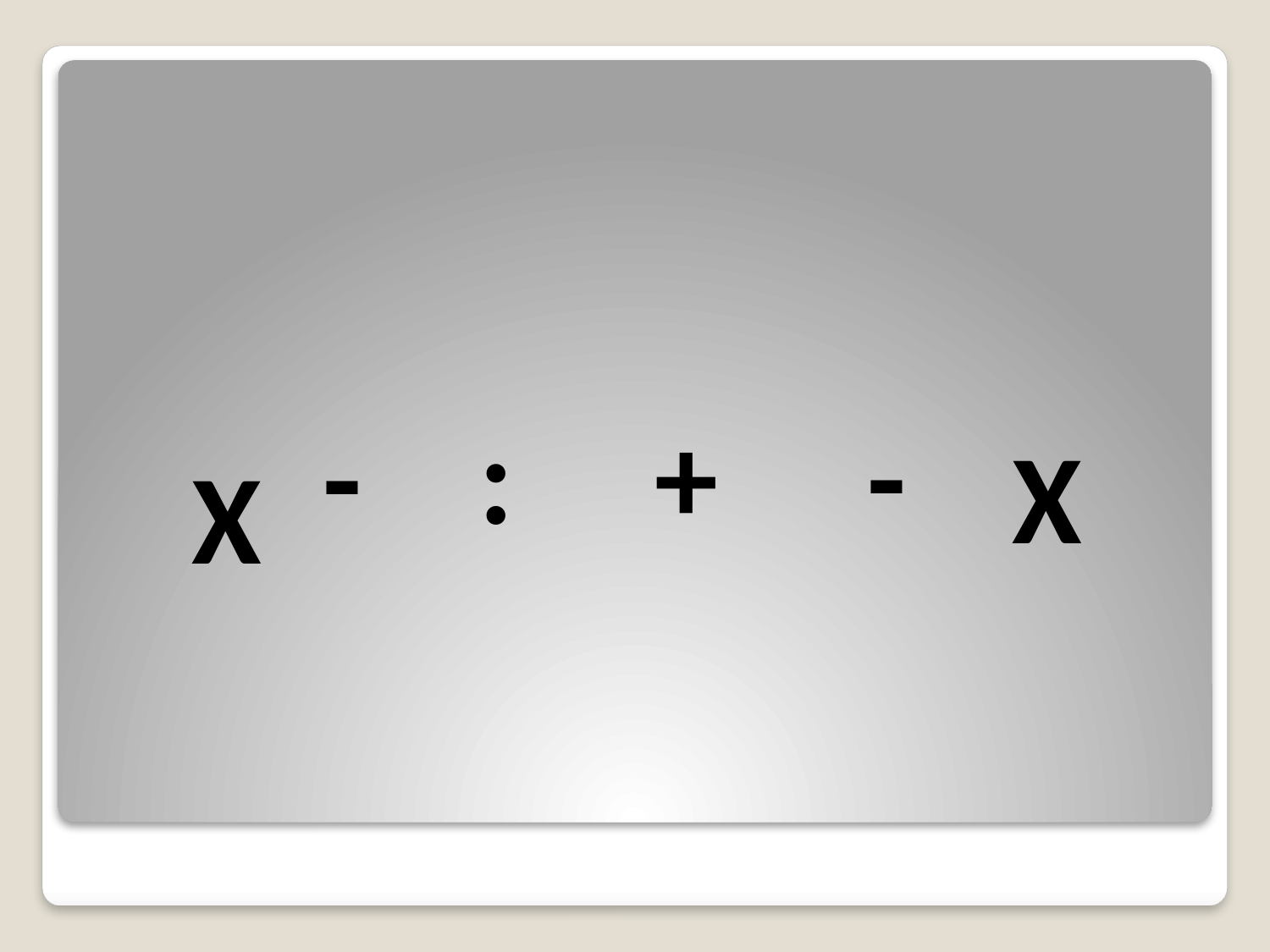

+
-
-
:
Х
# Х